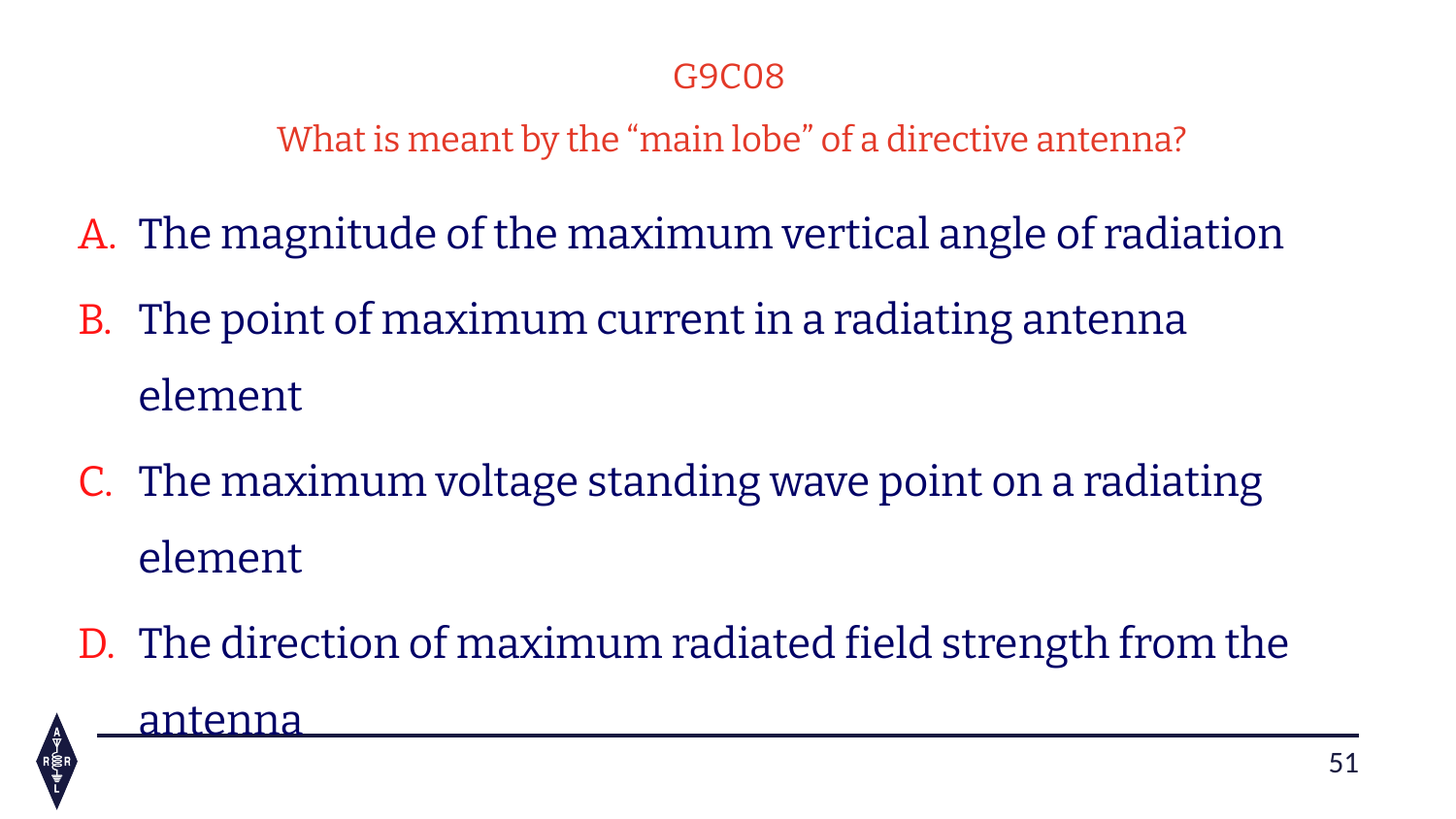

G9B04	What is the radition pattern of a dipole antenna is 					free space in a plane containing the conductor ?
G9C08
What is meant by the “main lobe” of a directive antenna?
The magnitude of the maximum vertical angle of radiation
The point of maximum current in a radiating antenna element
The maximum voltage standing wave point on a radiating element
The direction of maximum radiated field strength from the antenna

51